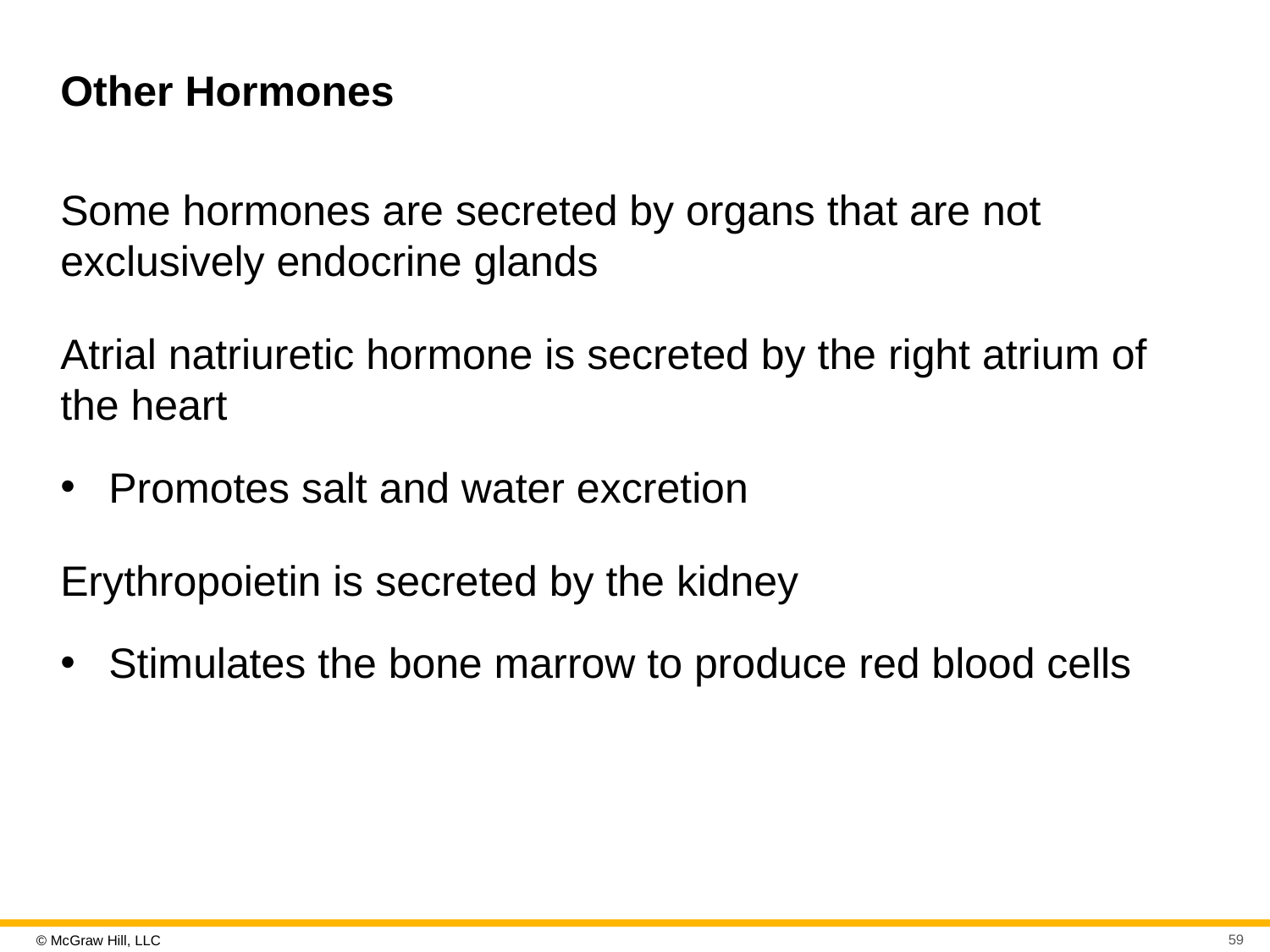

# Other Hormones
Some hormones are secreted by organs that are not exclusively endocrine glands
Atrial natriuretic hormone is secreted by the right atrium of the heart
Promotes salt and water excretion
Erythropoietin is secreted by the kidney
Stimulates the bone marrow to produce red blood cells
59